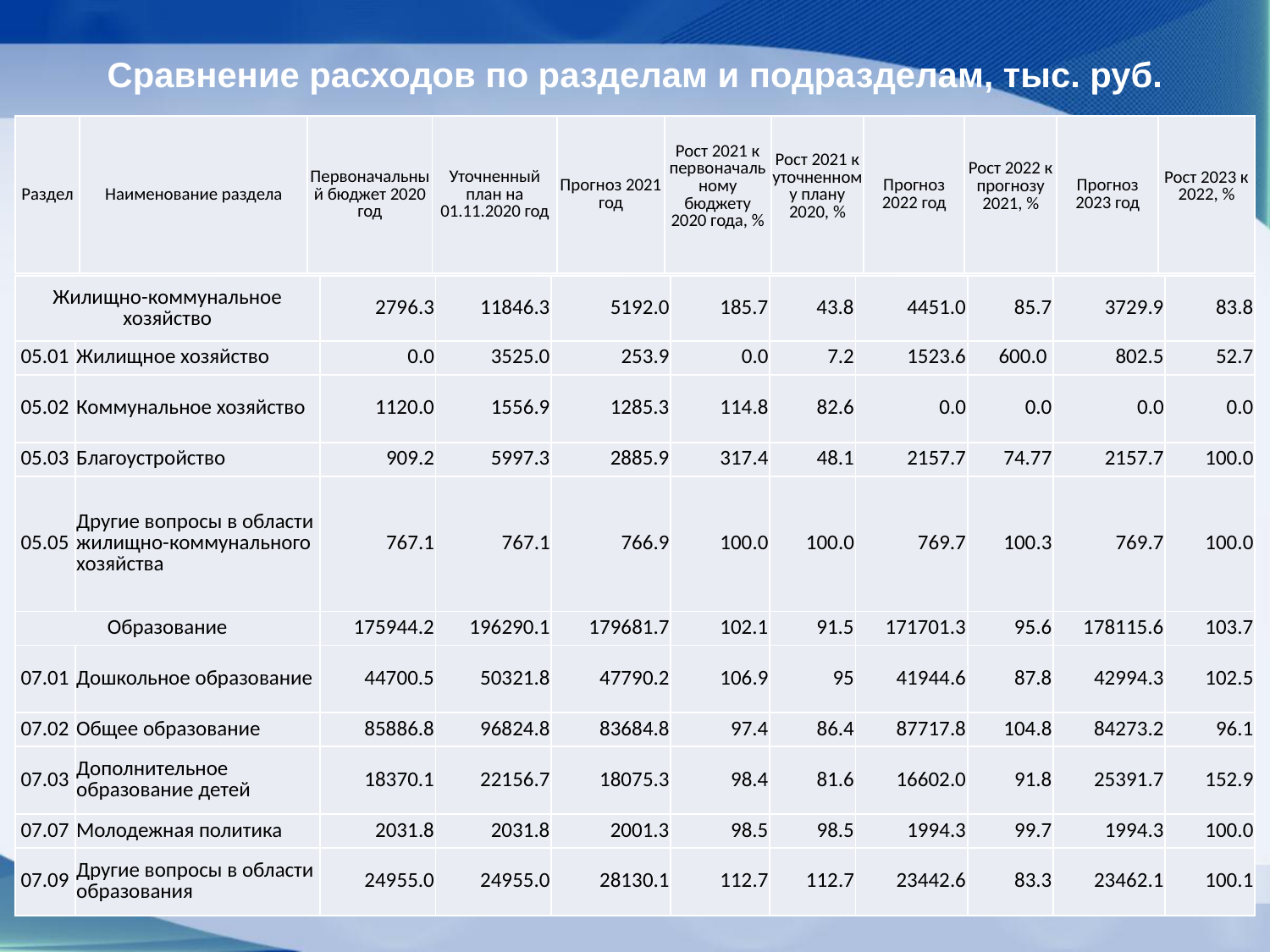

Сравнение расходов по разделам и подразделам, тыс. руб.
| Раздел | Наименование раздела | Первоначальный бюджет 2020 год | Уточненный план на 01.11.2020 год | Прогноз 2021 год | Рост 2021 к первоначальному бюджету 2020 года, % | Рост 2021 к уточненному плану 2020, % | Прогноз 2022 год | Рост 2022 к прогнозу 2021, % | Прогноз 2023 год | Рост 2023 к 2022, % |
| --- | --- | --- | --- | --- | --- | --- | --- | --- | --- | --- |
| Жилищно-коммунальное хозяйство |  | 2796.3 | 11846.3 | 5192.0 | 185.7 | 43.8 | 4451.0 | 85.7 | 3729.9 | 83.8 |
| --- | --- | --- | --- | --- | --- | --- | --- | --- | --- | --- |
| 05.01 | Жилищное хозяйство | 0.0 | 3525.0 | 253.9 | 0.0 | 7.2 | 1523.6 | 600.0 | 802.5 | 52.7 |
| 05.02 | Коммунальное хозяйство | 1120.0 | 1556.9 | 1285.3 | 114.8 | 82.6 | 0.0 | 0.0 | 0.0 | 0.0 |
| 05.03 | Благоустройство | 909.2 | 5997.3 | 2885.9 | 317.4 | 48.1 | 2157.7 | 74.77 | 2157.7 | 100.0 |
| 05.05 | Другие вопросы в области жилищно-коммунального хозяйства | 767.1 | 767.1 | 766.9 | 100.0 | 100.0 | 769.7 | 100.3 | 769.7 | 100.0 |
| Образование |  | 175944.2 | 196290.1 | 179681.7 | 102.1 | 91.5 | 171701.3 | 95.6 | 178115.6 | 103.7 |
| 07.01 | Дошкольное образование | 44700.5 | 50321.8 | 47790.2 | 106.9 | 95 | 41944.6 | 87.8 | 42994.3 | 102.5 |
| 07.02 | Общее образование | 85886.8 | 96824.8 | 83684.8 | 97.4 | 86.4 | 87717.8 | 104.8 | 84273.2 | 96.1 |
| 07.03 | Дополнительное образование детей | 18370.1 | 22156.7 | 18075.3 | 98.4 | 81.6 | 16602.0 | 91.8 | 25391.7 | 152.9 |
| 07.07 | Молодежная политика | 2031.8 | 2031.8 | 2001.3 | 98.5 | 98.5 | 1994.3 | 99.7 | 1994.3 | 100.0 |
| 07.09 | Другие вопросы в области образования | 24955.0 | 24955.0 | 28130.1 | 112.7 | 112.7 | 23442.6 | 83.3 | 23462.1 | 100.1 |